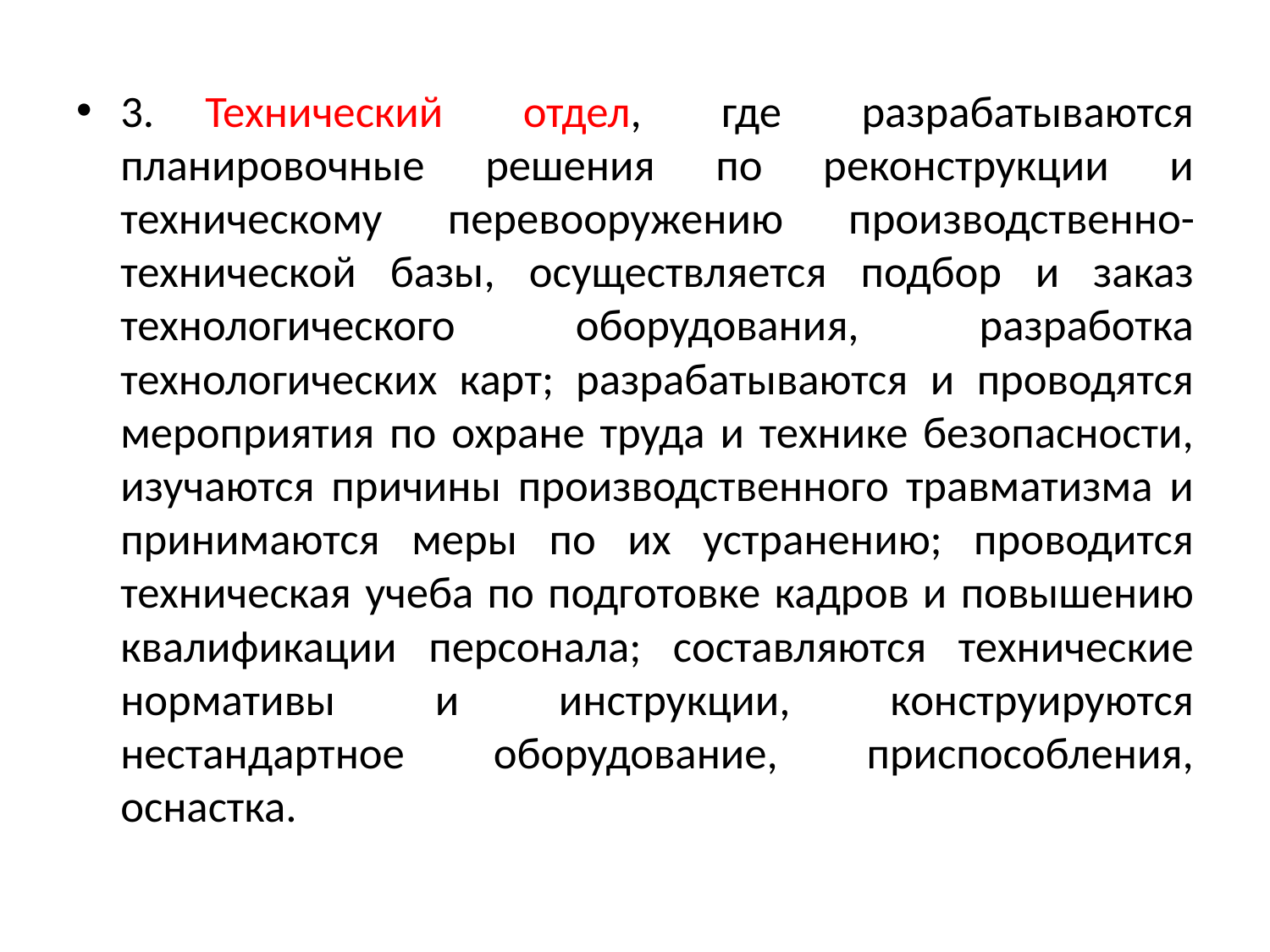

3.     Технический отдел, где разрабатываются планировочные решения по реконструкции и техническому перевооружению производственно-технической базы, осуществляется подбор и заказ технологического оборудования, разработка технологических карт; разрабатываются и проводятся мероприятия по охране труда и технике безопасности, изучаются причины производственного травматизма и принимаются меры по их устранению; проводится техническая учеба по подготовке кадров и повышению квалификации персонала; составляются технические норма­тивы и инструкции, конструируются нестандартное оборудование, приспособления, оснастка.